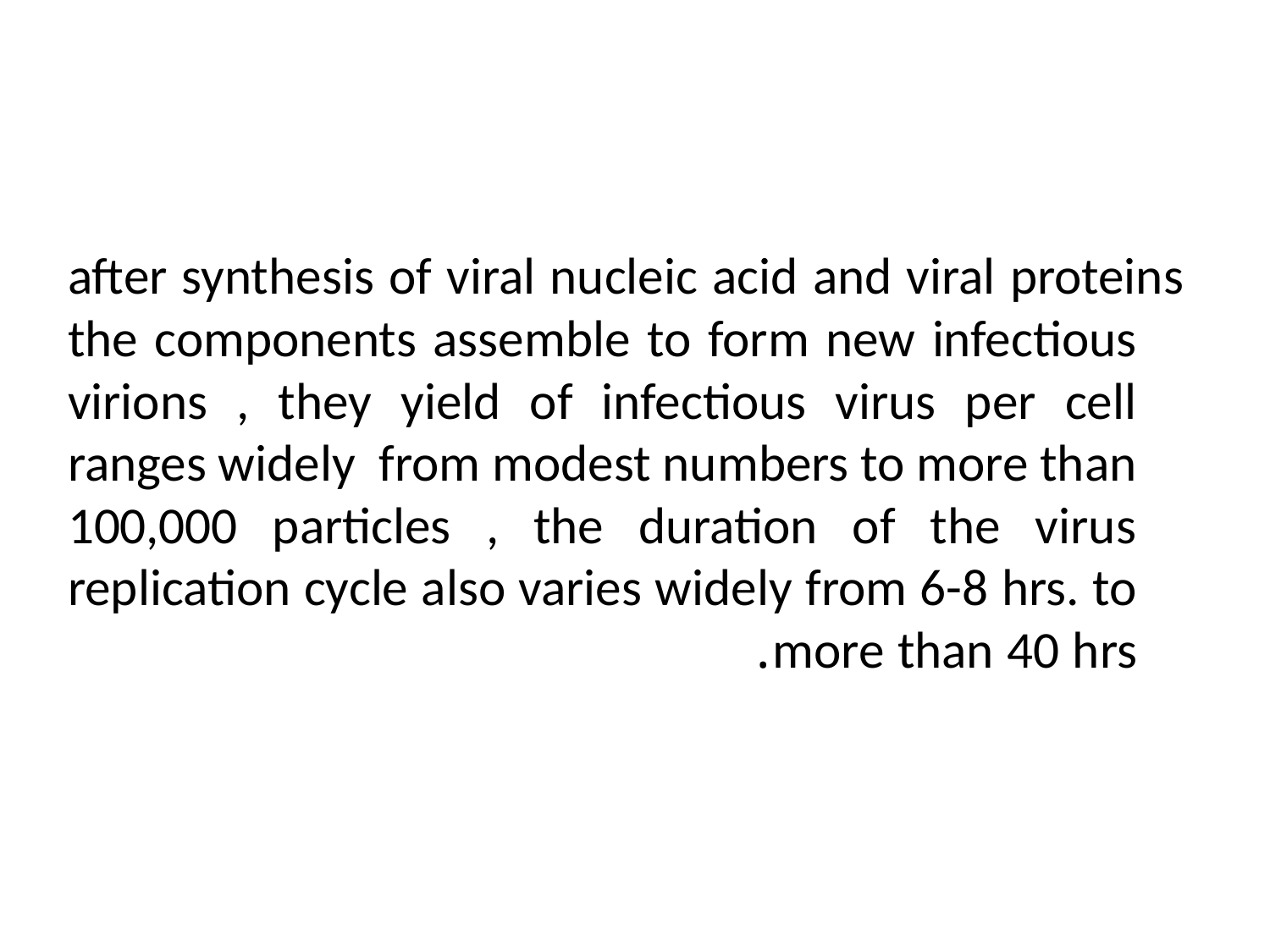

after synthesis of viral nucleic acid and viral proteins the components assemble to form new infectious virions , they yield of infectious virus per cell ranges widely  from modest numbers to more than 100,000 particles , the duration of the virus replication cycle also varies widely from 6-8 hrs. to more than 40 hrs.